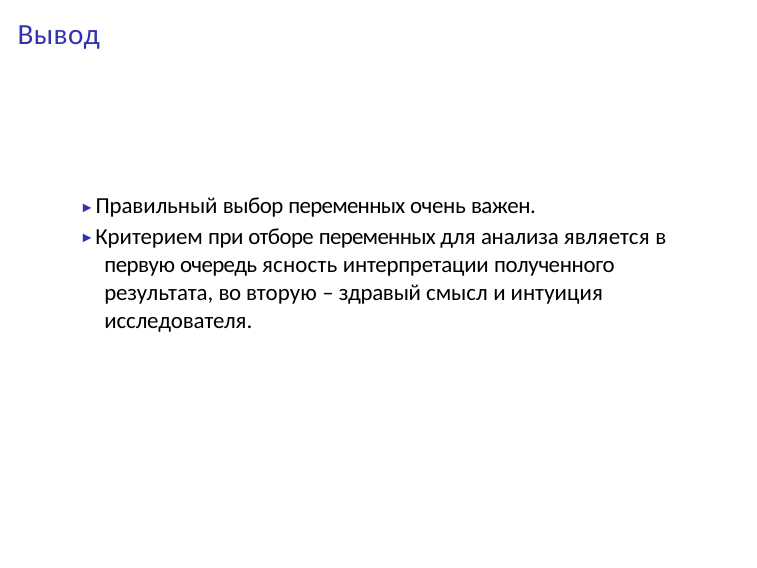

# Вывод
► Правильный выбор переменных очень важен.
► Критерием при отборе переменных для анализа является в  первую очередь ясность интерпретации полученного  результата, во вторую – здравый смысл и интуиция  исследователя.